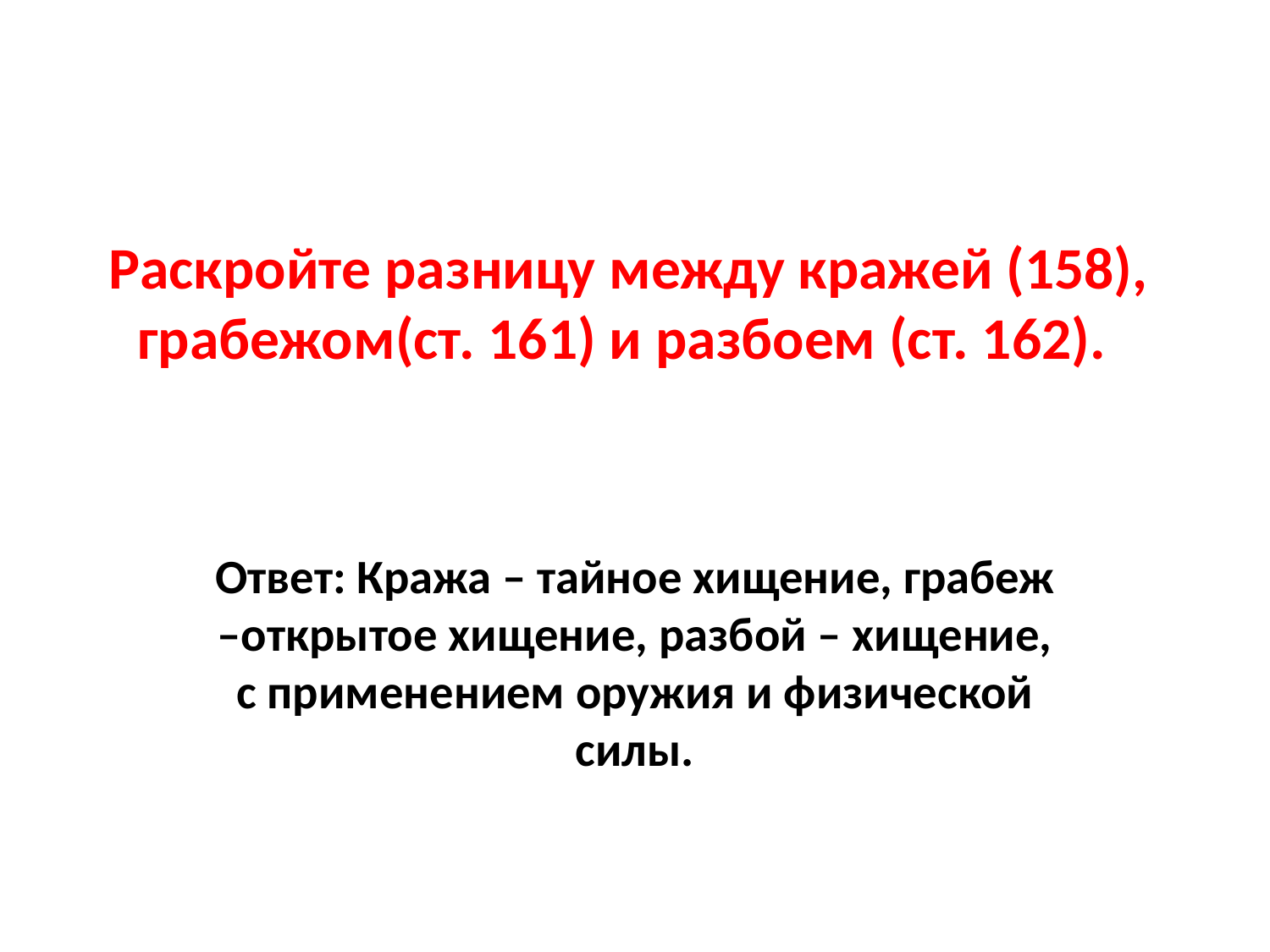

# Раскройте разницу между кражей (158), грабежом(ст. 161) и разбоем (ст. 162).
Ответ: Кража – тайное хищение, грабеж –открытое хищение, разбой – хищение, с применением оружия и физической силы.